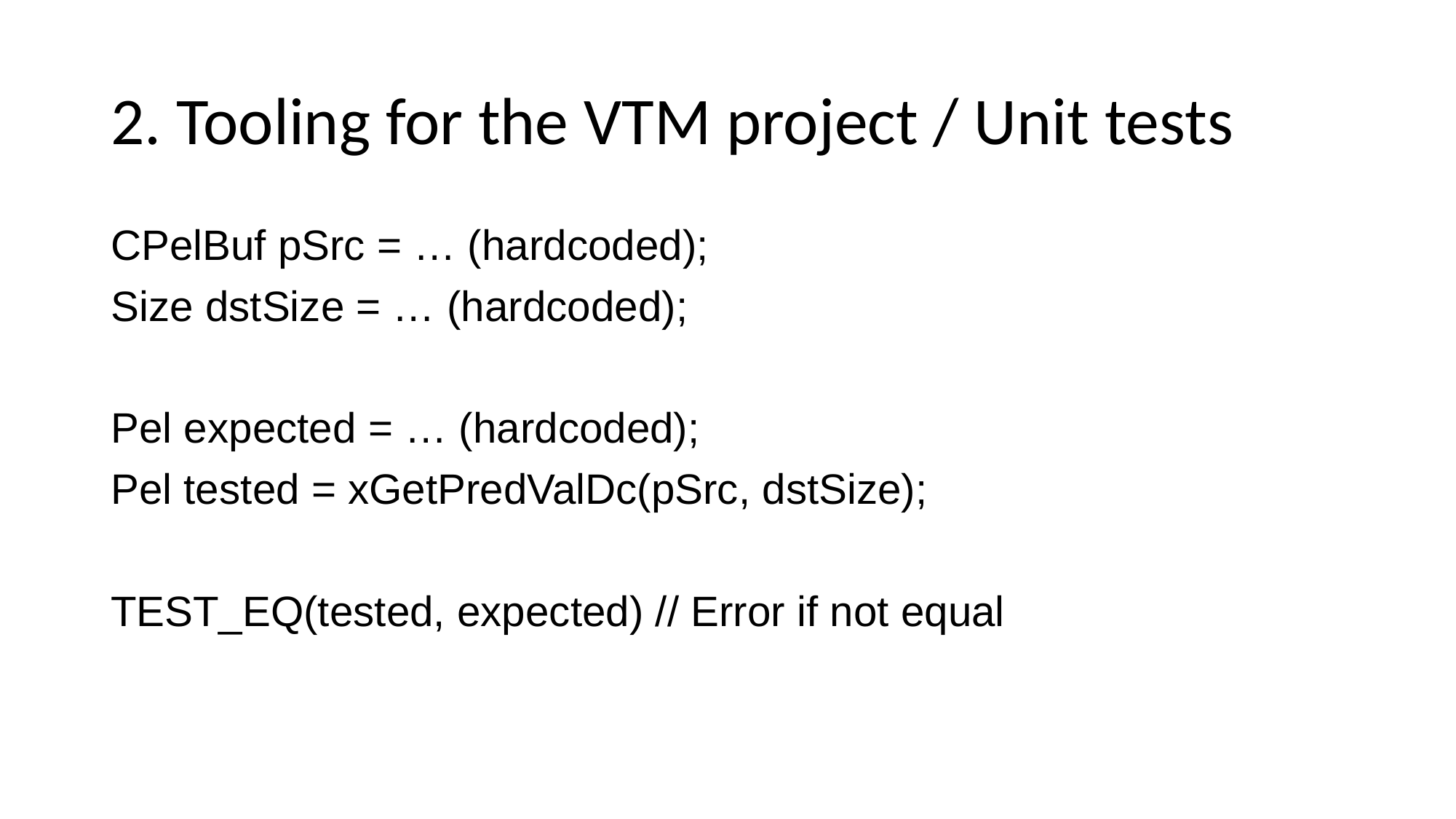

# 2. Tooling for the VTM project / Unit tests
CPelBuf pSrc = … (hardcoded);
Size dstSize = … (hardcoded);

Pel expected = … (hardcoded);
Pel tested = xGetPredValDc(pSrc, dstSize);

TEST_EQ(tested, expected) // Error if not equal